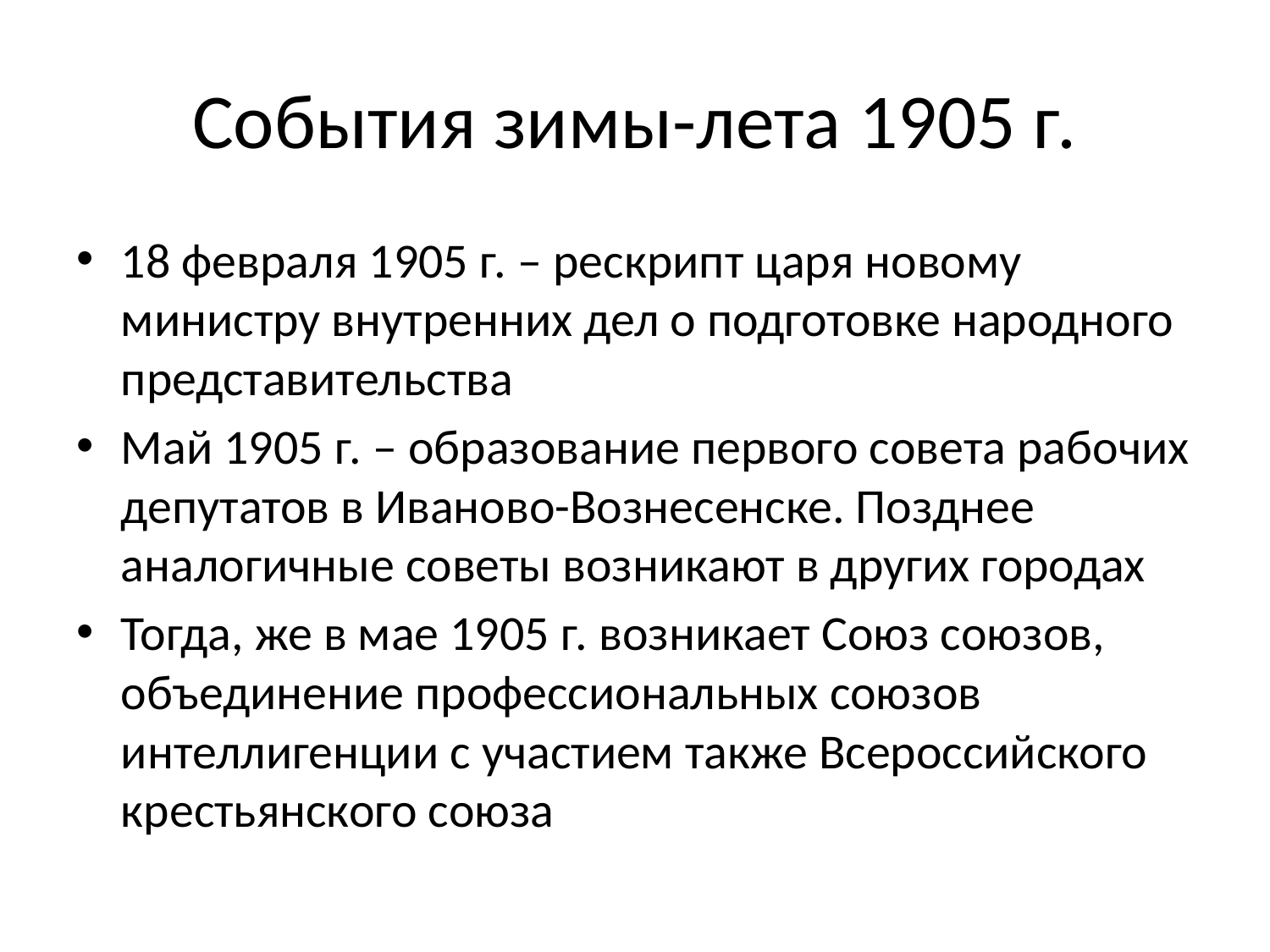

# События зимы-лета 1905 г.
18 февраля 1905 г. – рескрипт царя новому министру внутренних дел о подготовке народного представительства
Май 1905 г. – образование первого совета рабочих депутатов в Иваново-Вознесенске. Позднее аналогичные советы возникают в других городах
Тогда, же в мае 1905 г. возникает Союз союзов, объединение профессиональных союзов интеллигенции с участием также Всероссийского крестьянского союза